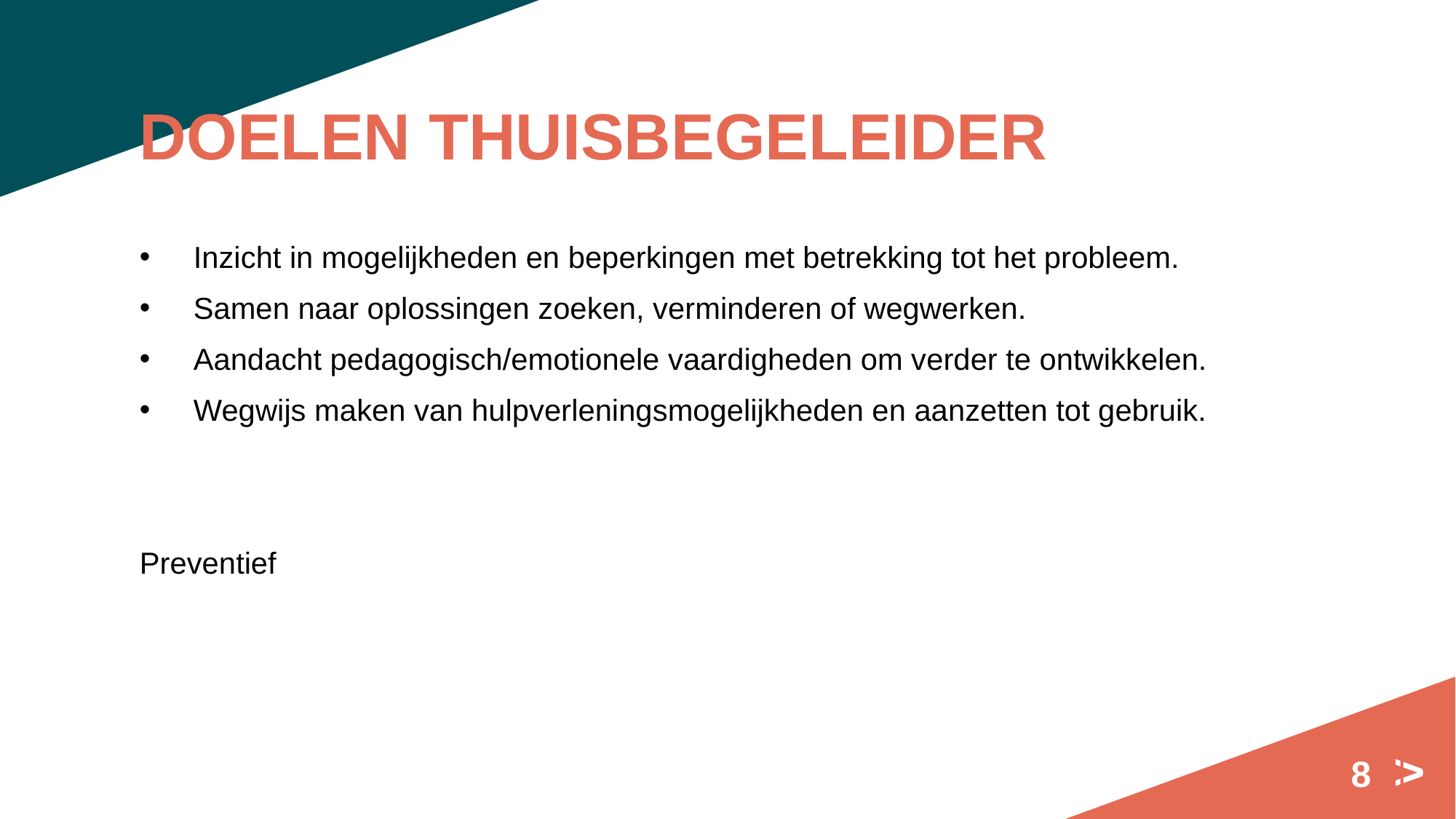

# Doelen thuisbegeleider
Inzicht in mogelijkheden en beperkingen met betrekking tot het probleem.
Samen naar oplossingen zoeken, verminderen of wegwerken.
Aandacht pedagogisch/emotionele vaardigheden om verder te ontwikkelen.
Wegwijs maken van hulpverleningsmogelijkheden en aanzetten tot gebruik.

Preventief
8